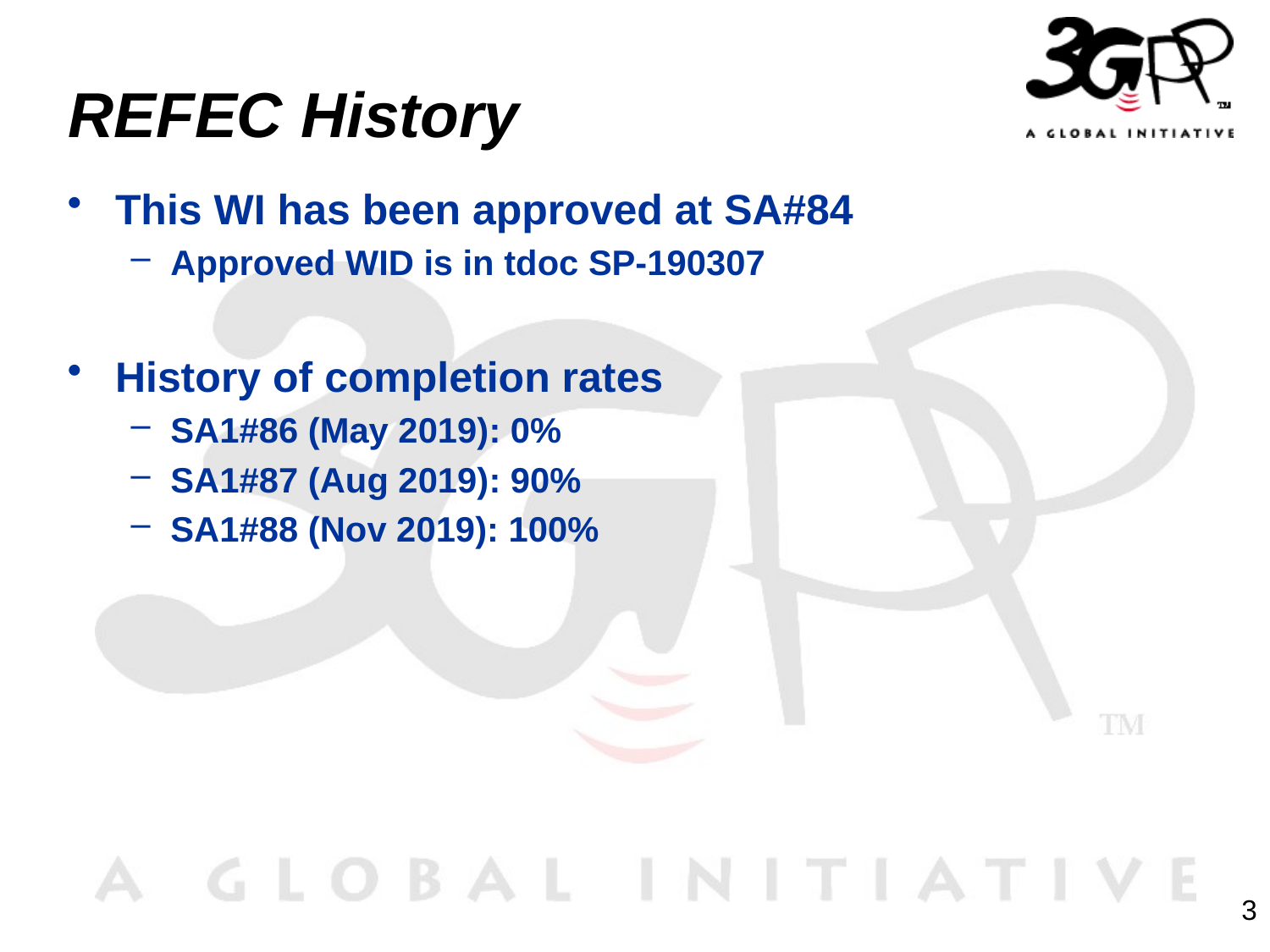

# REFEC History
This WI has been approved at SA#84
Approved WID is in tdoc SP-190307

History of completion rates
SA1#86 (May 2019): 0%
SA1#87 (Aug 2019): 90%
SA1#88 (Nov 2019): 100%
3